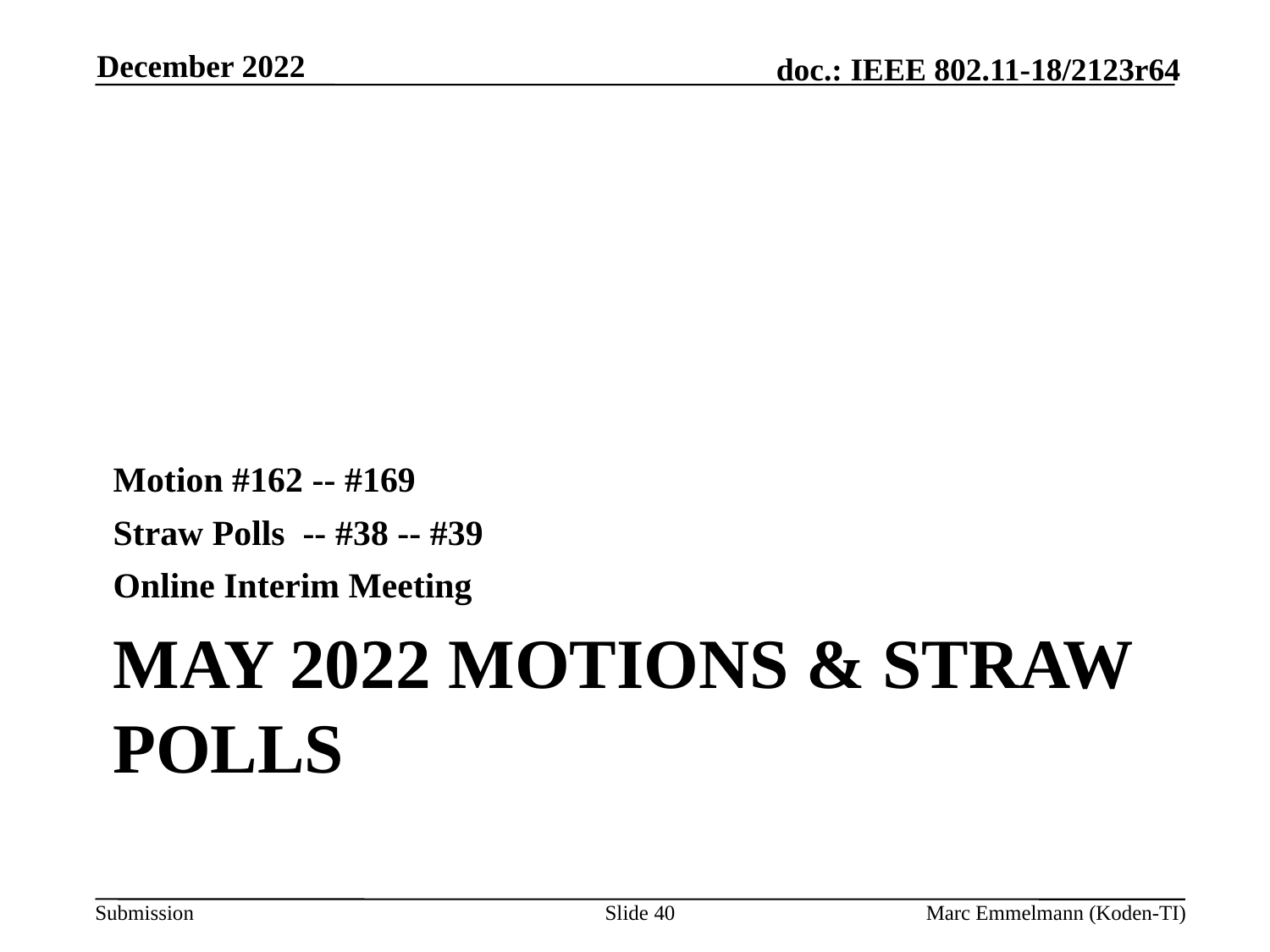

December 2022
Motion #162 -- #169
Straw Polls  -- #38 -- #39
Online Interim Meeting
# May 2022 Motions & Straw Polls
Slide 40
Marc Emmelmann (Koden-TI)